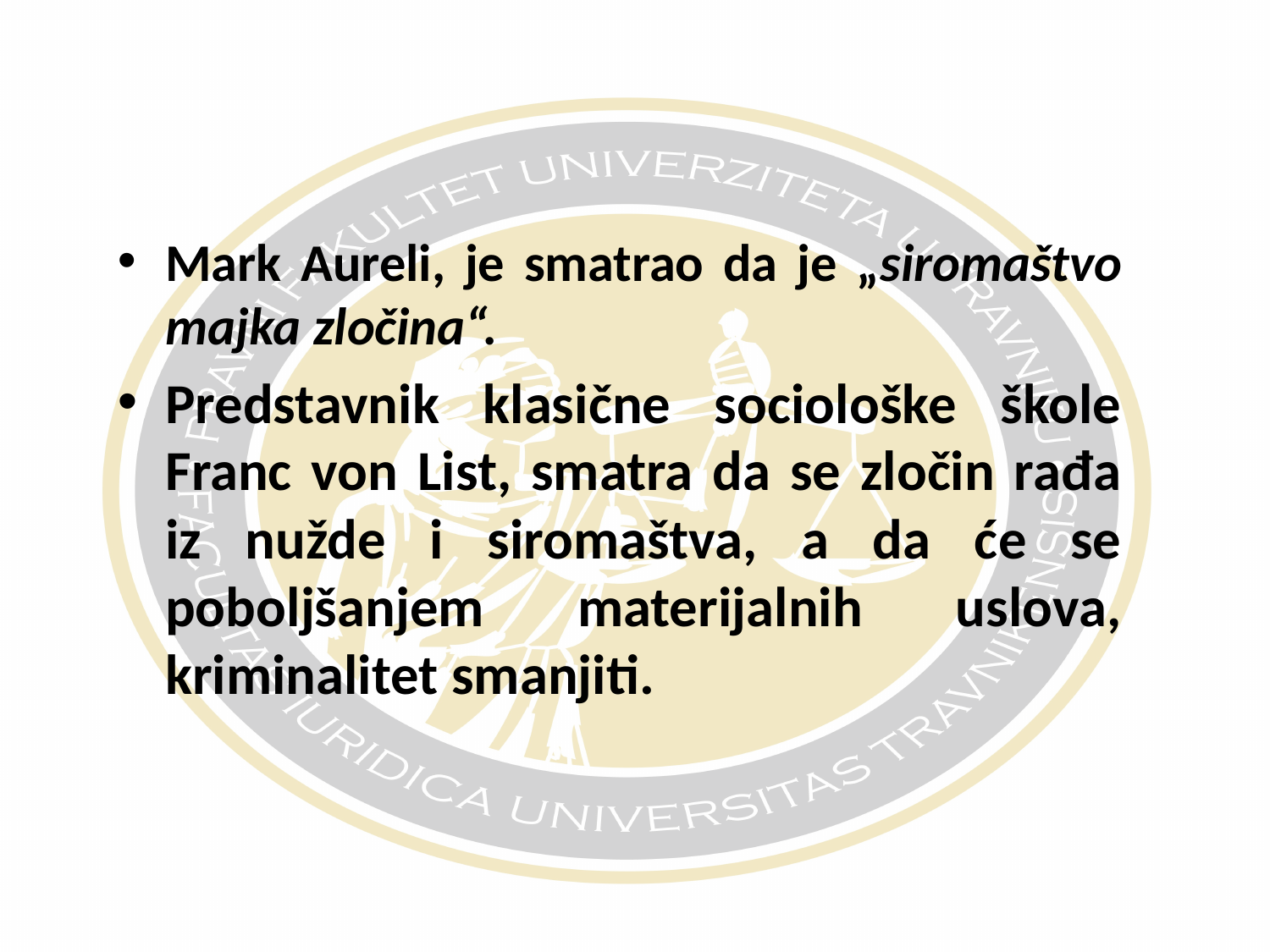

#
Mark Aureli, je smatrao da je „siromaštvo majka zločina“.
Predstavnik klasične sociološke škole Franc von List, smatra da se zločin rađa iz nužde i siromaštva, a da će se poboljšanjem materijalnih uslova, kriminalitet smanjiti.